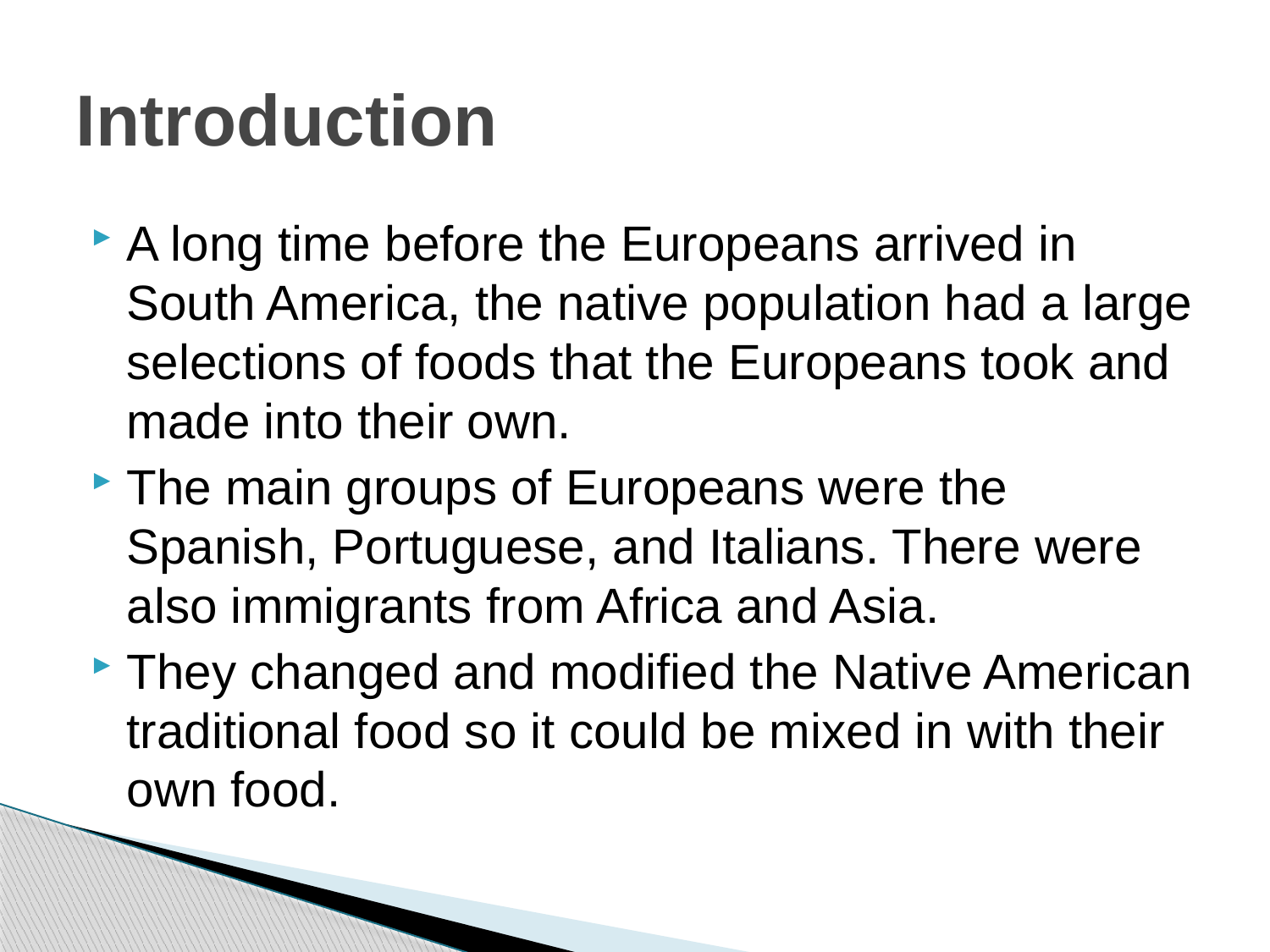

# Introduction
A long time before the Europeans arrived in South America, the native population had a large selections of foods that the Europeans took and made into their own.
The main groups of Europeans were the Spanish, Portuguese, and Italians. There were also immigrants from Africa and Asia.
They changed and modified the Native American traditional food so it could be mixed in with their own food.